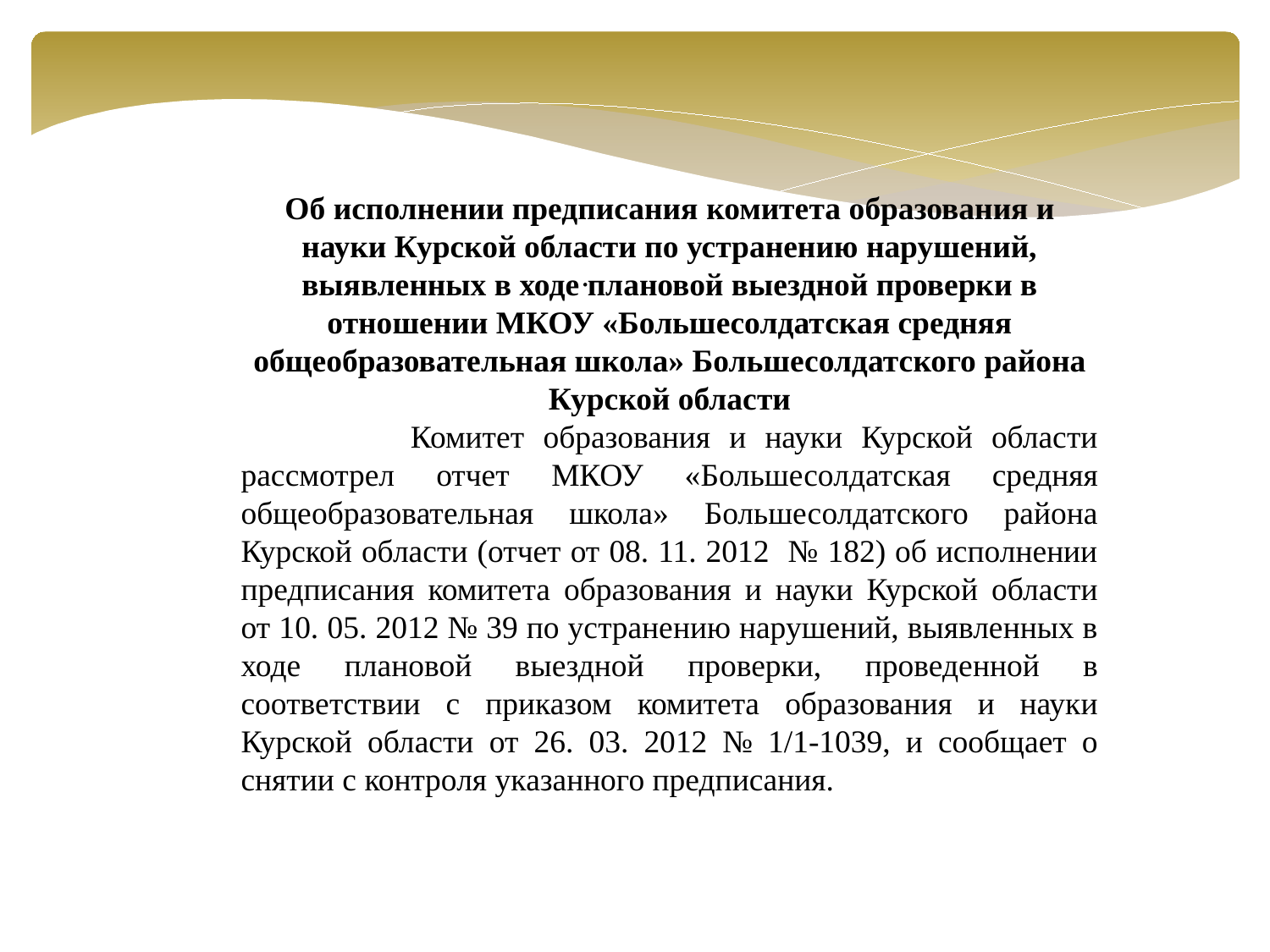

Об исполнении предписания комитета образования и науки Курской области по устранению нарушений, выявленных в ходе плановой выездной проверки в отношении МКОУ «Большесолдатская средняя общеобразовательная школа» Большесолдатского района Курской области
         Комитет образования и науки Курской области рассмотрел отчет МКОУ «Большесолдатская средняя общеобразовательная школа» Большесолдатского района Курской области (отчет от 08. 11. 2012  № 182) об исполнении предписания комитета образования и науки Курской области от 10. 05. 2012 № 39 по устранению нарушений, выявленных в ходе плановой выездной проверки, проведенной в соответствии с приказом комитета образования и науки Курской области от 26. 03. 2012 № 1/1-1039, и сообщает о снятии с контроля указанного предписания.
.